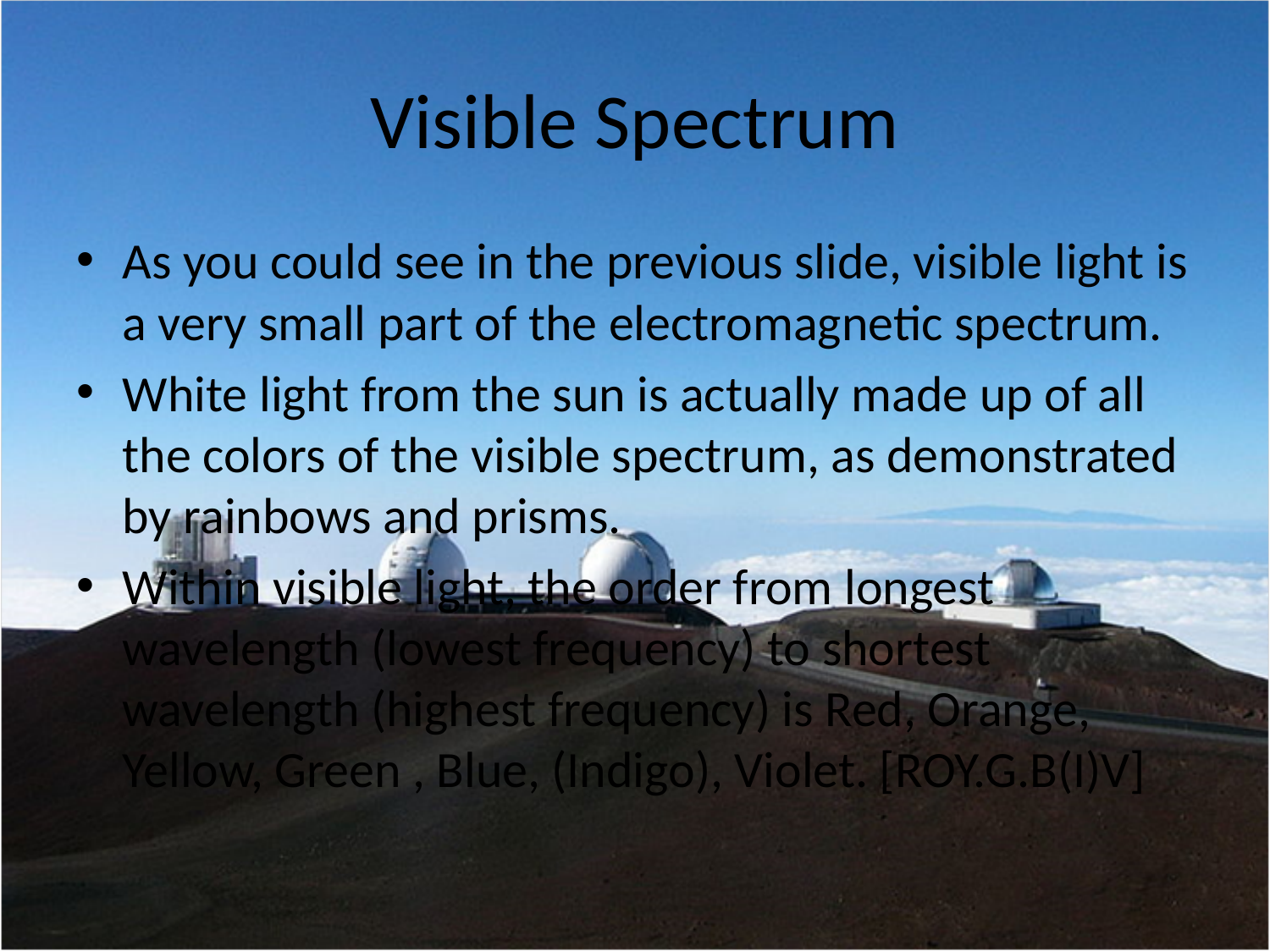

# Visible Spectrum
As you could see in the previous slide, visible light is a very small part of the electromagnetic spectrum.
White light from the sun is actually made up of all the colors of the visible spectrum, as demonstrated by rainbows and prisms.
Within visible light, the order from longest wavelength (lowest frequency) to shortest wavelength (highest frequency) is Red, Orange, Yellow, Green , Blue, (Indigo), Violet. [ROY.G.B(I)V]